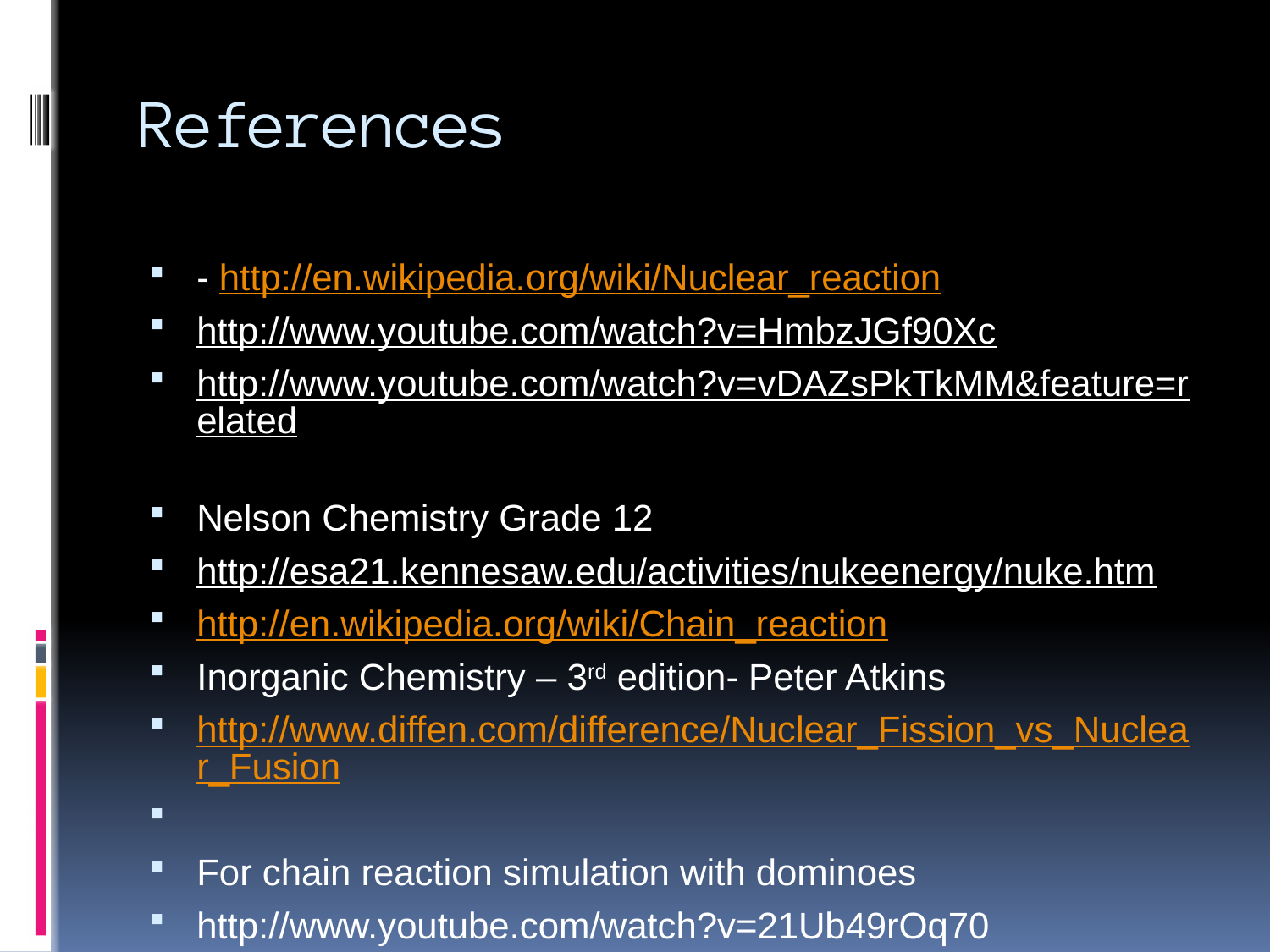

# References
- http://en.wikipedia.org/wiki/Nuclear_reaction
http://www.youtube.com/watch?v=HmbzJGf90Xc
http://www.youtube.com/watch?v=vDAZsPkTkMM&feature=related
Nelson Chemistry Grade 12
http://esa21.kennesaw.edu/activities/nukeenergy/nuke.htm
http://en.wikipedia.org/wiki/Chain_reaction
Inorganic Chemistry – 3rd edition- Peter Atkins
http://www.diffen.com/difference/Nuclear_Fission_vs_Nuclear_Fusion

For chain reaction simulation with dominoes
http://www.youtube.com/watch?v=21Ub49rOq70